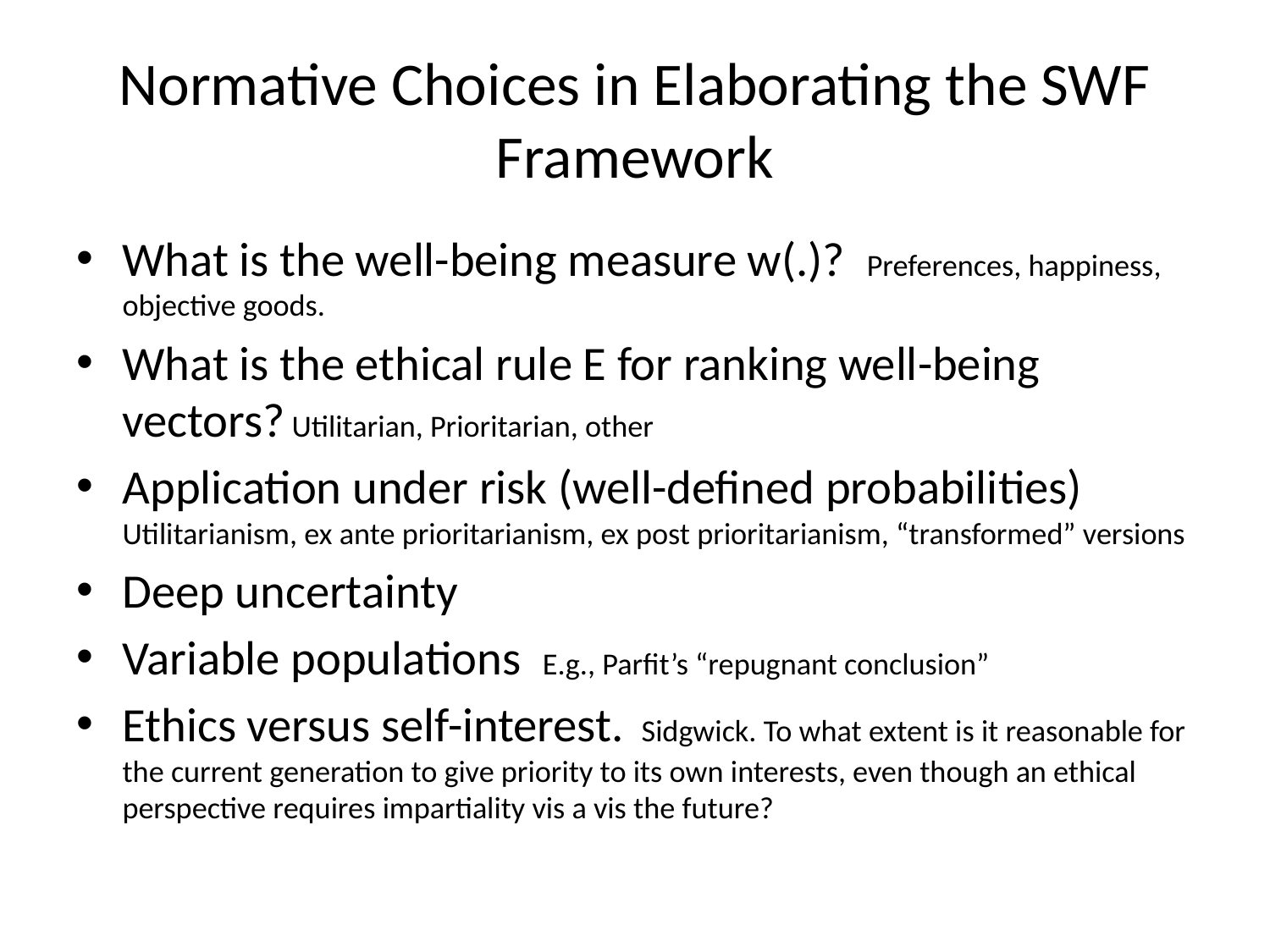

# Normative Choices in Elaborating the SWF Framework
What is the well-being measure w(.)?  Preferences, happiness, objective goods.
What is the ethical rule E for ranking well-being vectors? Utilitarian, Prioritarian, other
Application under risk (well-defined probabilities)  Utilitarianism, ex ante prioritarianism, ex post prioritarianism, “transformed” versions
Deep uncertainty
Variable populations  E.g., Parfit’s “repugnant conclusion”
Ethics versus self-interest.  Sidgwick. To what extent is it reasonable for the current generation to give priority to its own interests, even though an ethical perspective requires impartiality vis a vis the future?